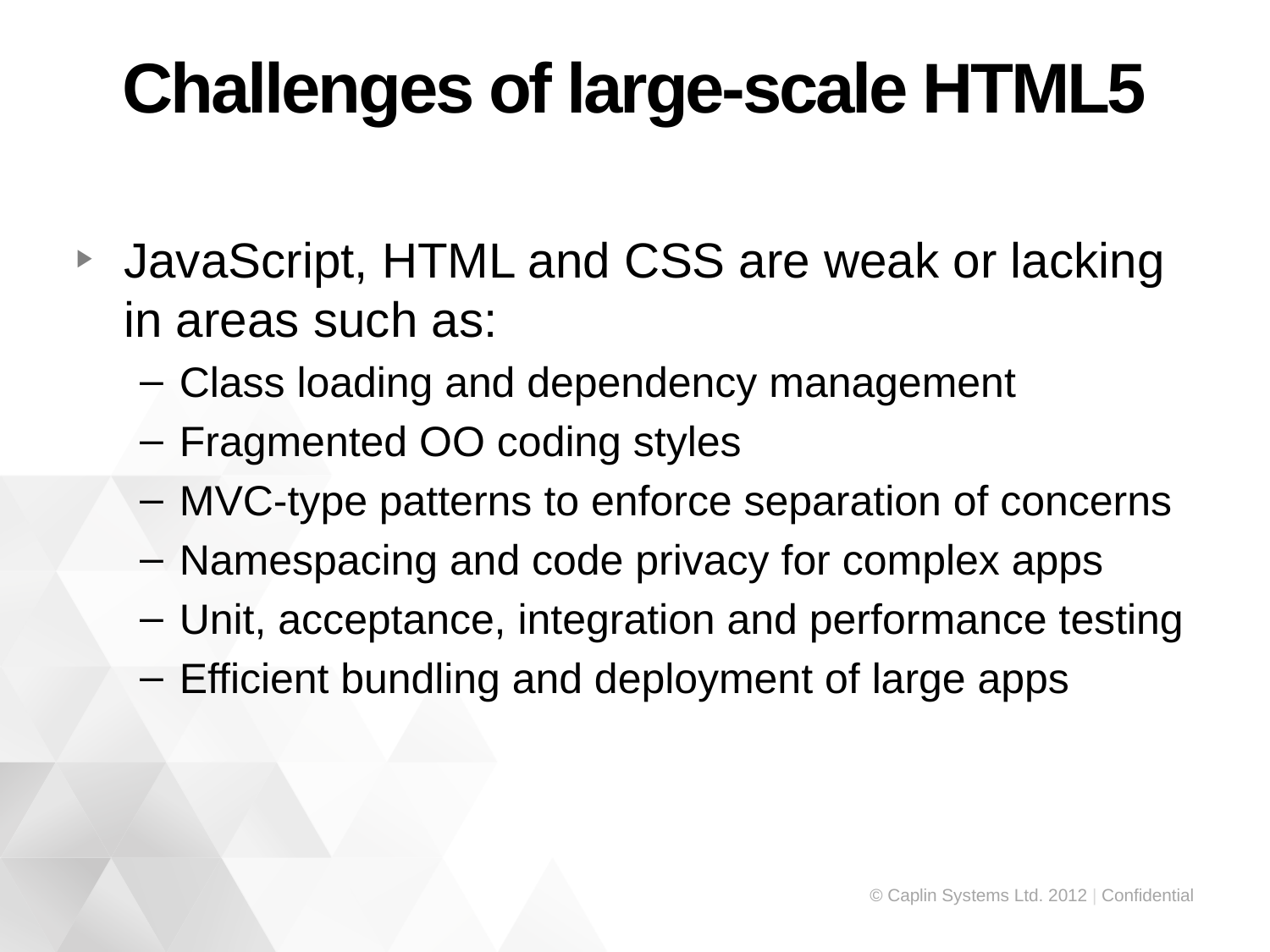

# Challenges of large-scale HTML5
JavaScript, HTML and CSS are weak or lacking in areas such as:
Class loading and dependency management
Fragmented OO coding styles
MVC-type patterns to enforce separation of concerns
Namespacing and code privacy for complex apps
Unit, acceptance, integration and performance testing
Efficient bundling and deployment of large apps